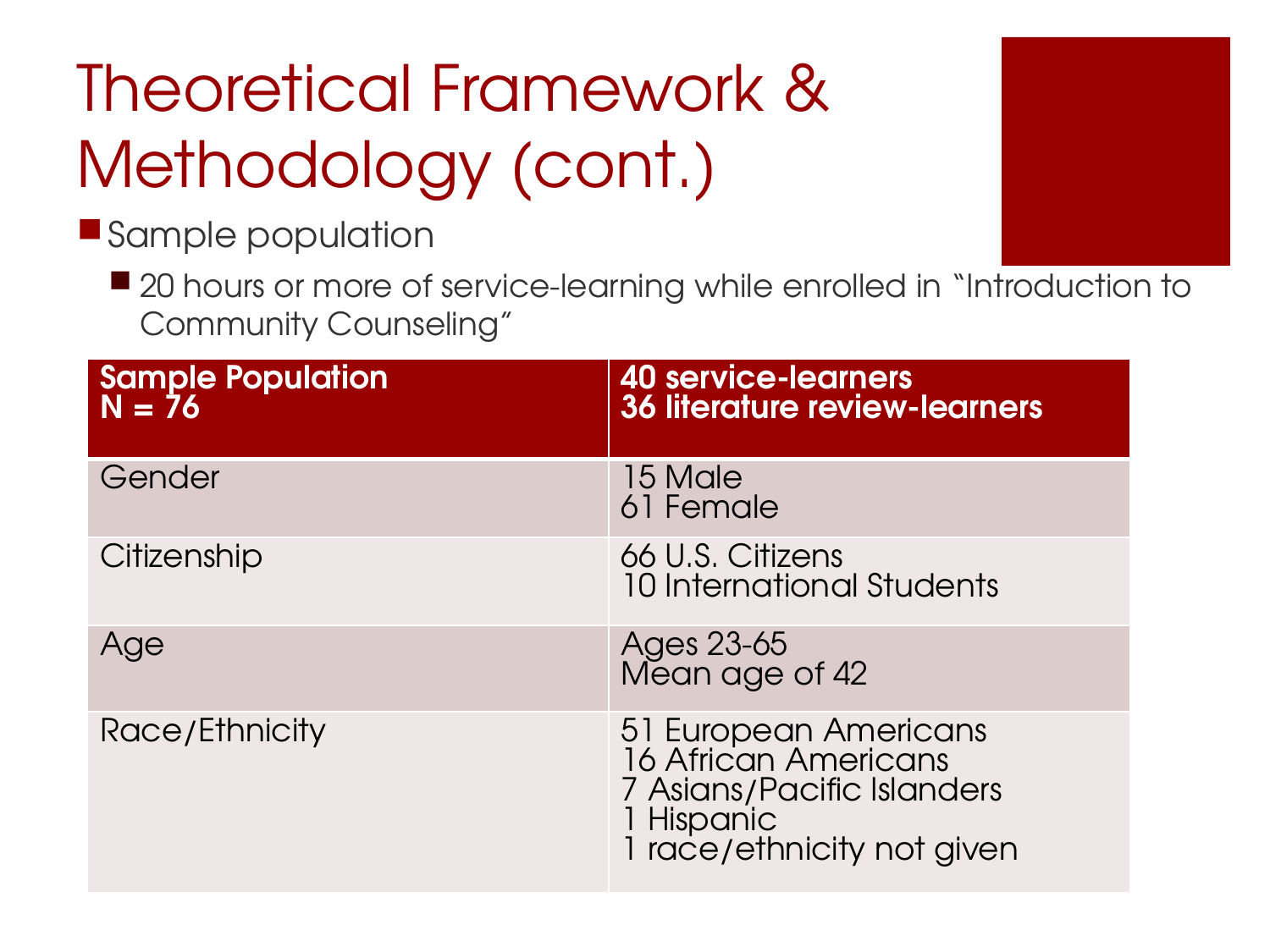

# Theoretical Framework & Methodology (cont.)
Sample population
20 hours or more of service-learning while enrolled in “Introduction to Community Counseling”

| Sample Population N = 76 | 40 service-learners 36 literature review-learners |
| --- | --- |
| Gender | 15 Male 61 Female |
| Citizenship | 66 U.S. Citizens 10 International Students |
| Age | Ages 23-65 Mean age of 42 |
| Race/Ethnicity | 51 European Americans 16 African Americans 7 Asians/Pacific Islanders 1 Hispanic 1 race/ethnicity not given |